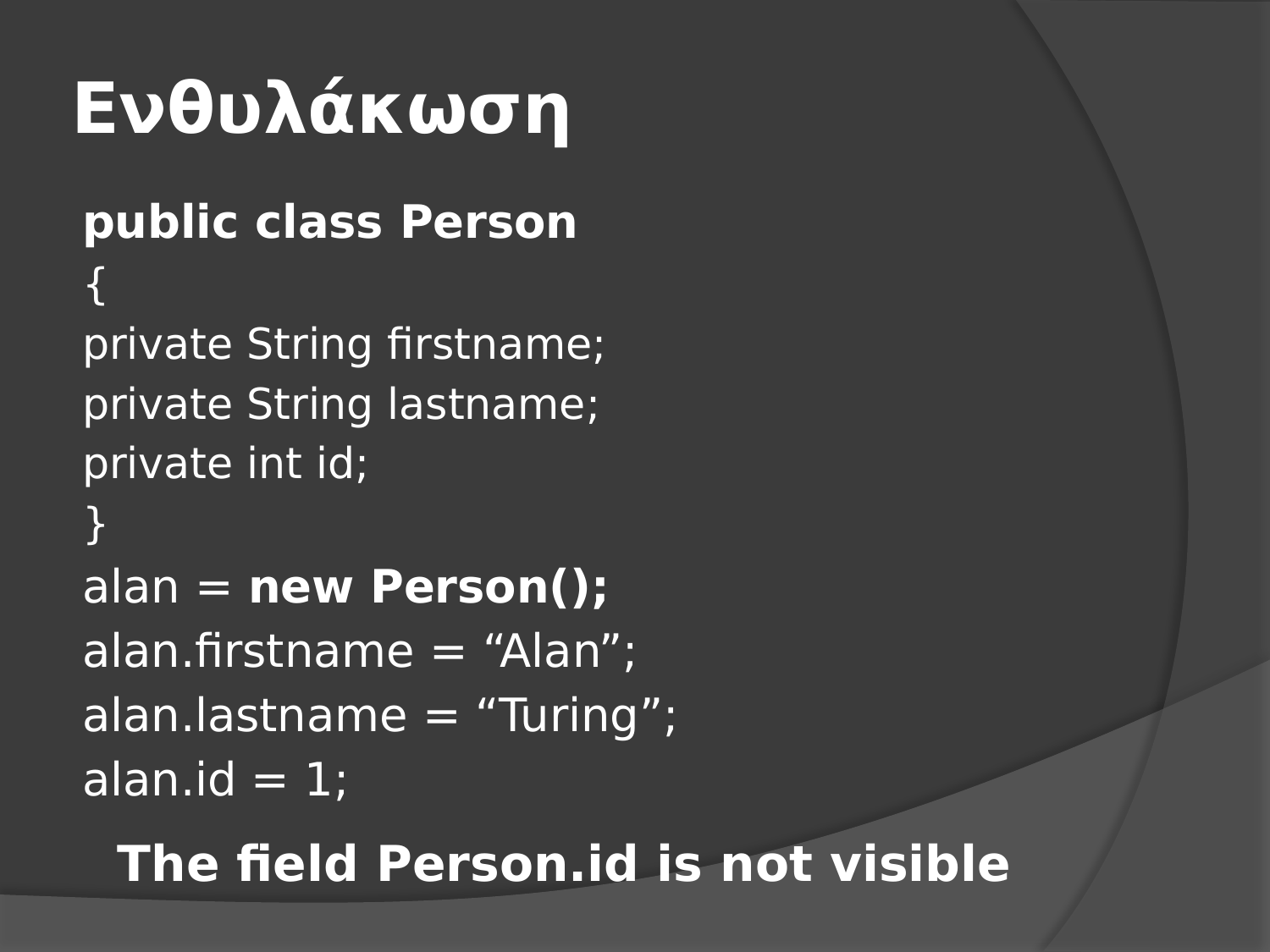

# Ενθυλάκωση
public class Person
{
private String firstname;
private String lastname;
private int id;
}
alan = new Person();
alan.firstname = “Alan”;
alan.lastname = “Turing”;
alan.id = 1;

The field Person.id is not visible